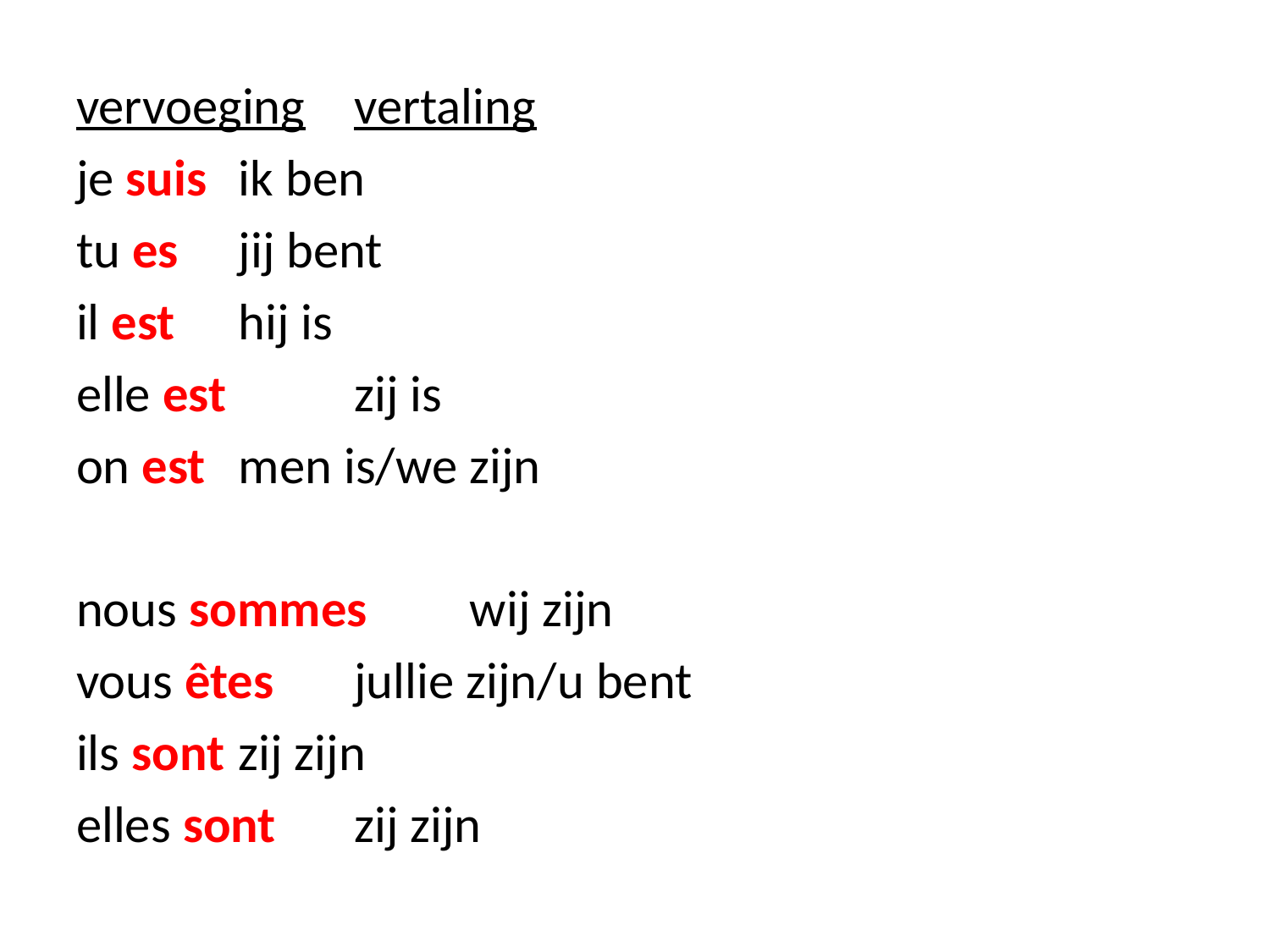

vervoeging			vertaling
je suis			ik ben
tu es				jij bent
il est				hij is
elle est  			zij is
on est			men is/we zijn

nous sommes		wij zijn
vous êtes			jullie zijn/u bent
ils sont			zij zijn
elles sont			zij zijn